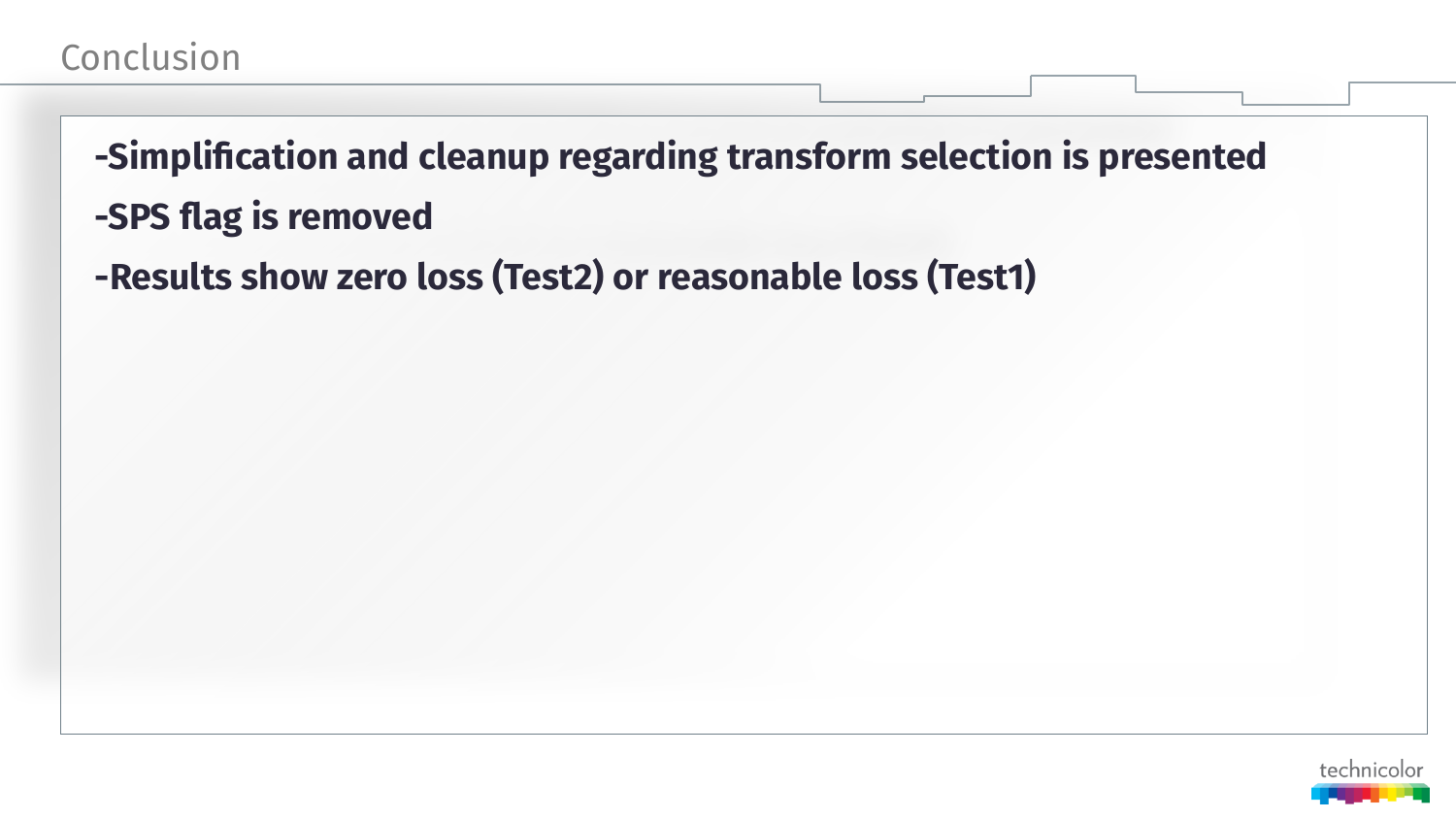

# Conclusion
-Simplification and cleanup regarding transform selection is presented
-SPS flag is removed
-Results show zero loss (Test2) or reasonable loss (Test1)